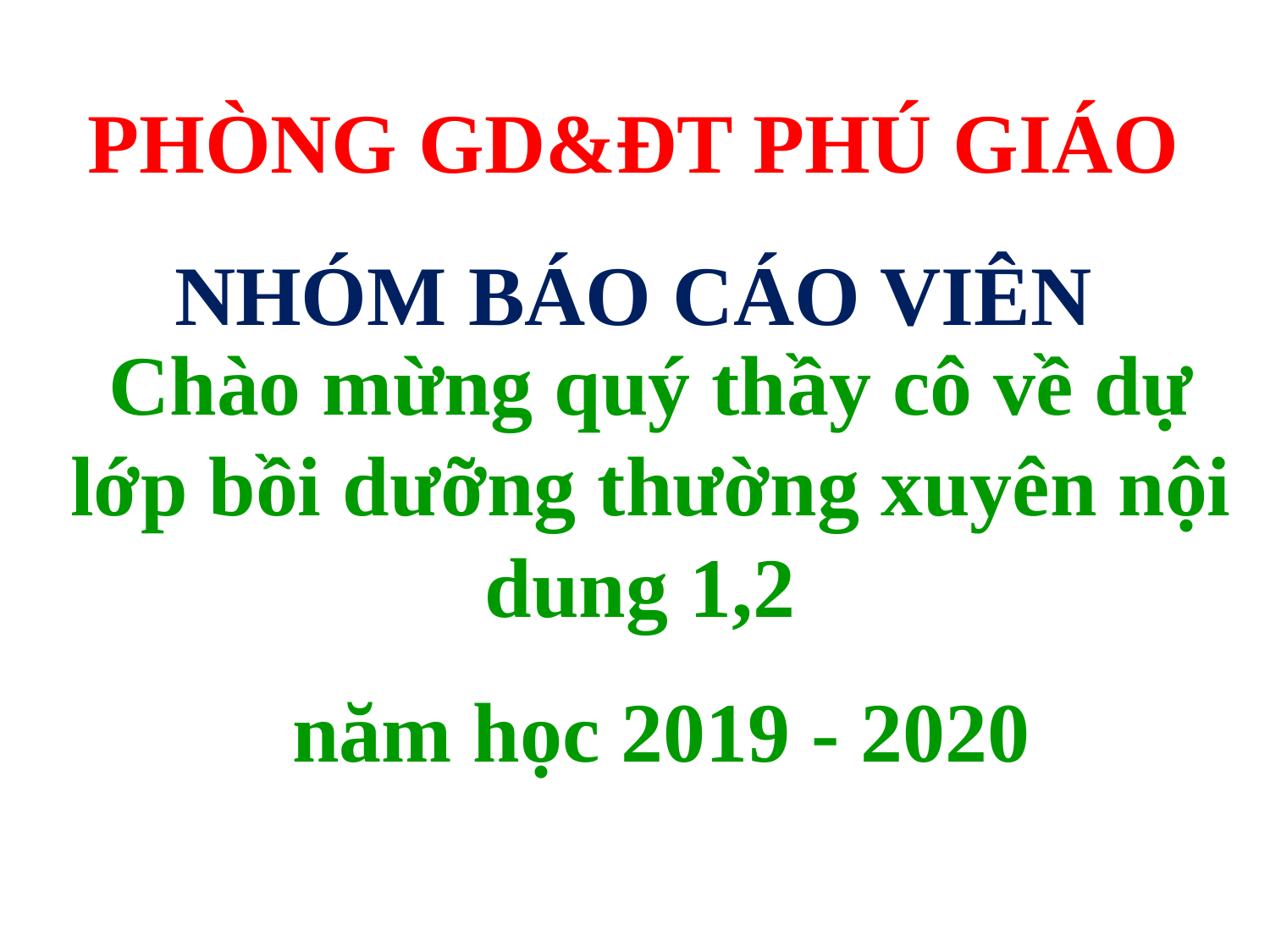

PHÒNG GD&ĐT PHÚ GIÁO
NHÓM BÁO CÁO VIÊN
Chào mừng quý thầy cô về dự lớp bồi dưỡng thường xuyên nội dung 1,2
 năm học 2019 - 2020